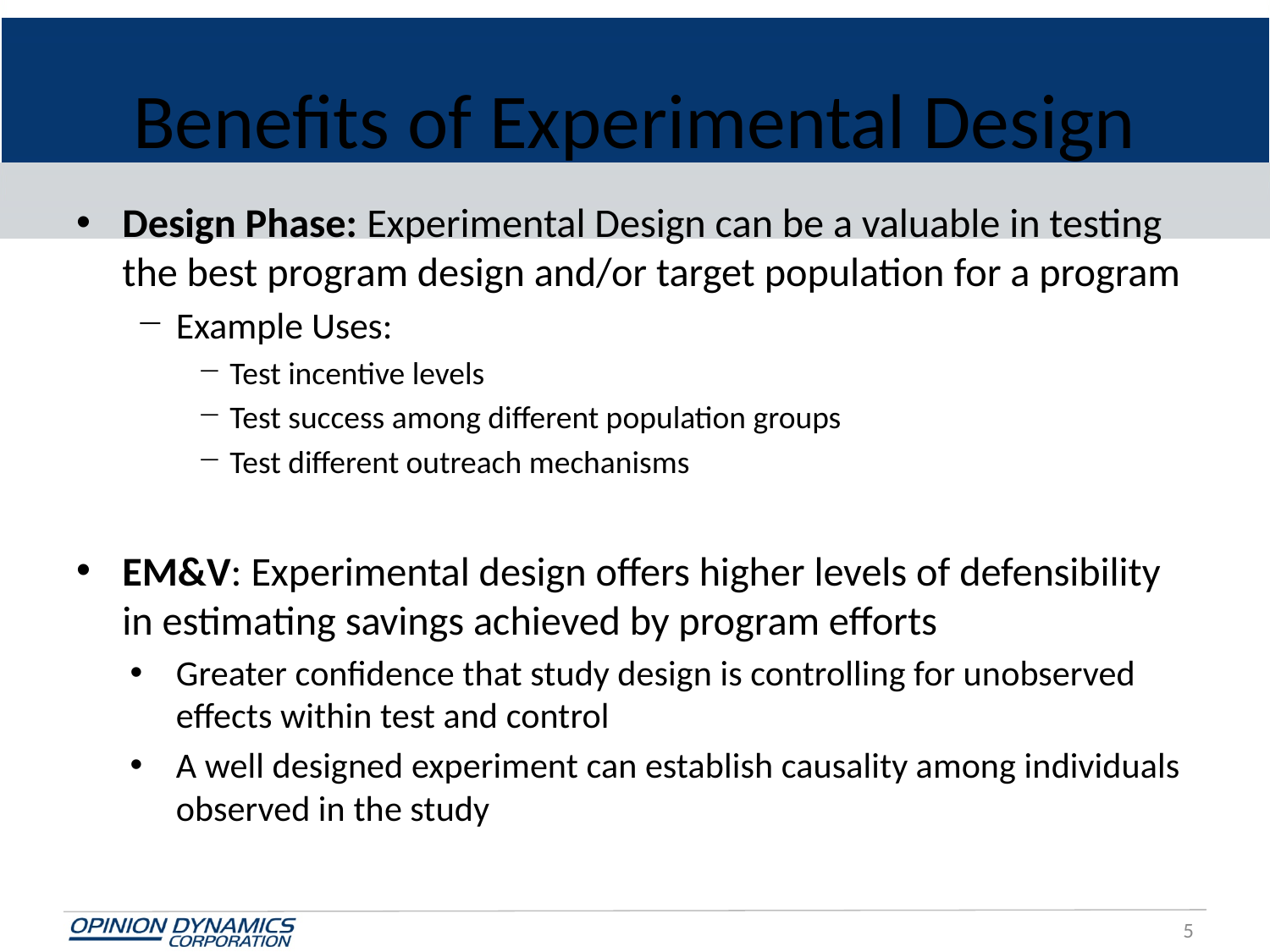

# Benefits of Experimental Design
Design Phase: Experimental Design can be a valuable in testing the best program design and/or target population for a program
Example Uses:
Test incentive levels
Test success among different population groups
Test different outreach mechanisms

EM&V: Experimental design offers higher levels of defensibility in estimating savings achieved by program efforts
Greater confidence that study design is controlling for unobserved effects within test and control
A well designed experiment can establish causality among individuals observed in the study

5